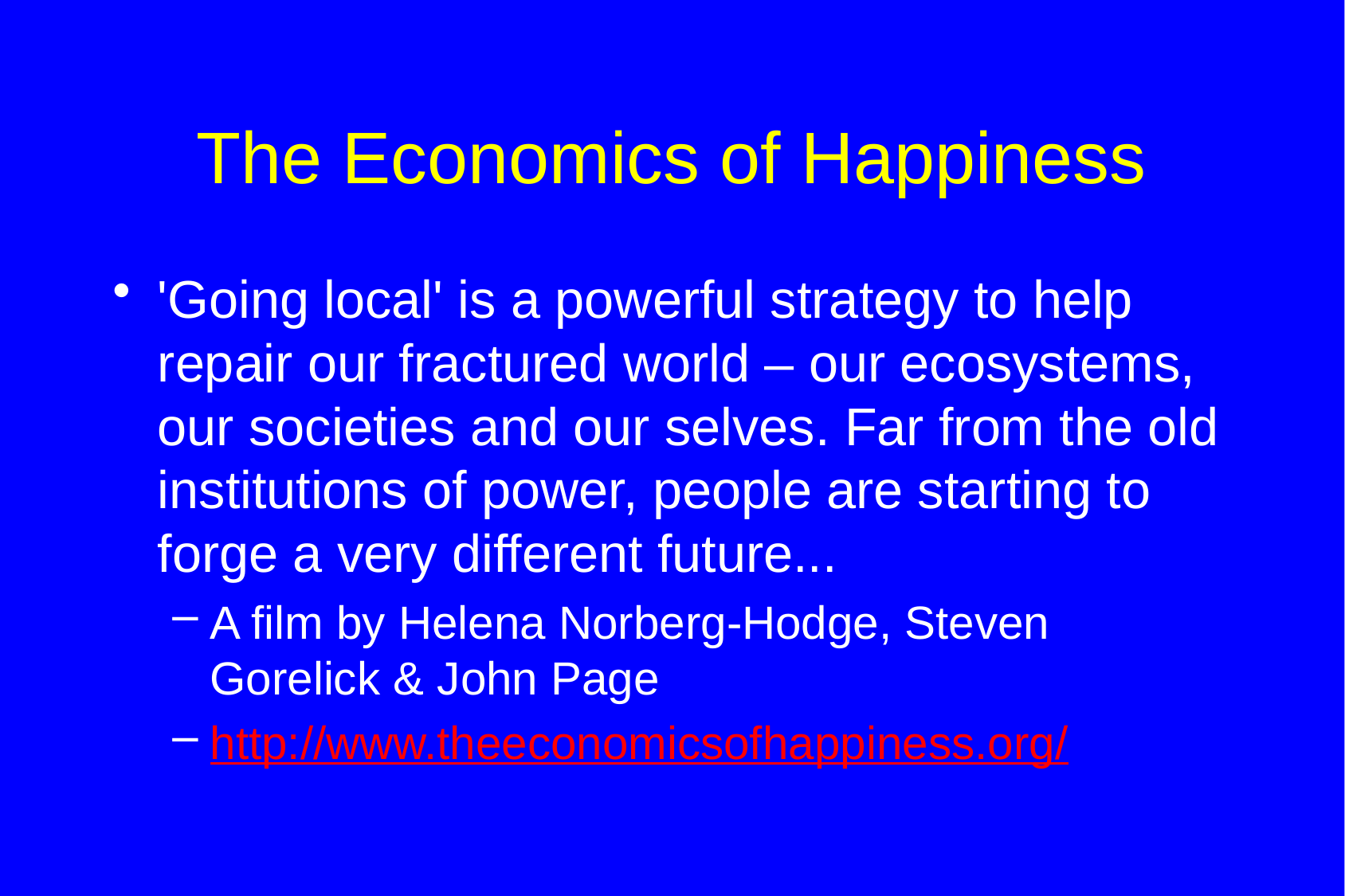

# The Economics of Happiness
'Going local' is a powerful strategy to help repair our fractured world – our ecosystems, our societies and our selves. Far from the old institutions of power, people are starting to forge a very different future...
A film by Helena Norberg-Hodge, Steven Gorelick & John Page
http://www.theeconomicsofhappiness.org/